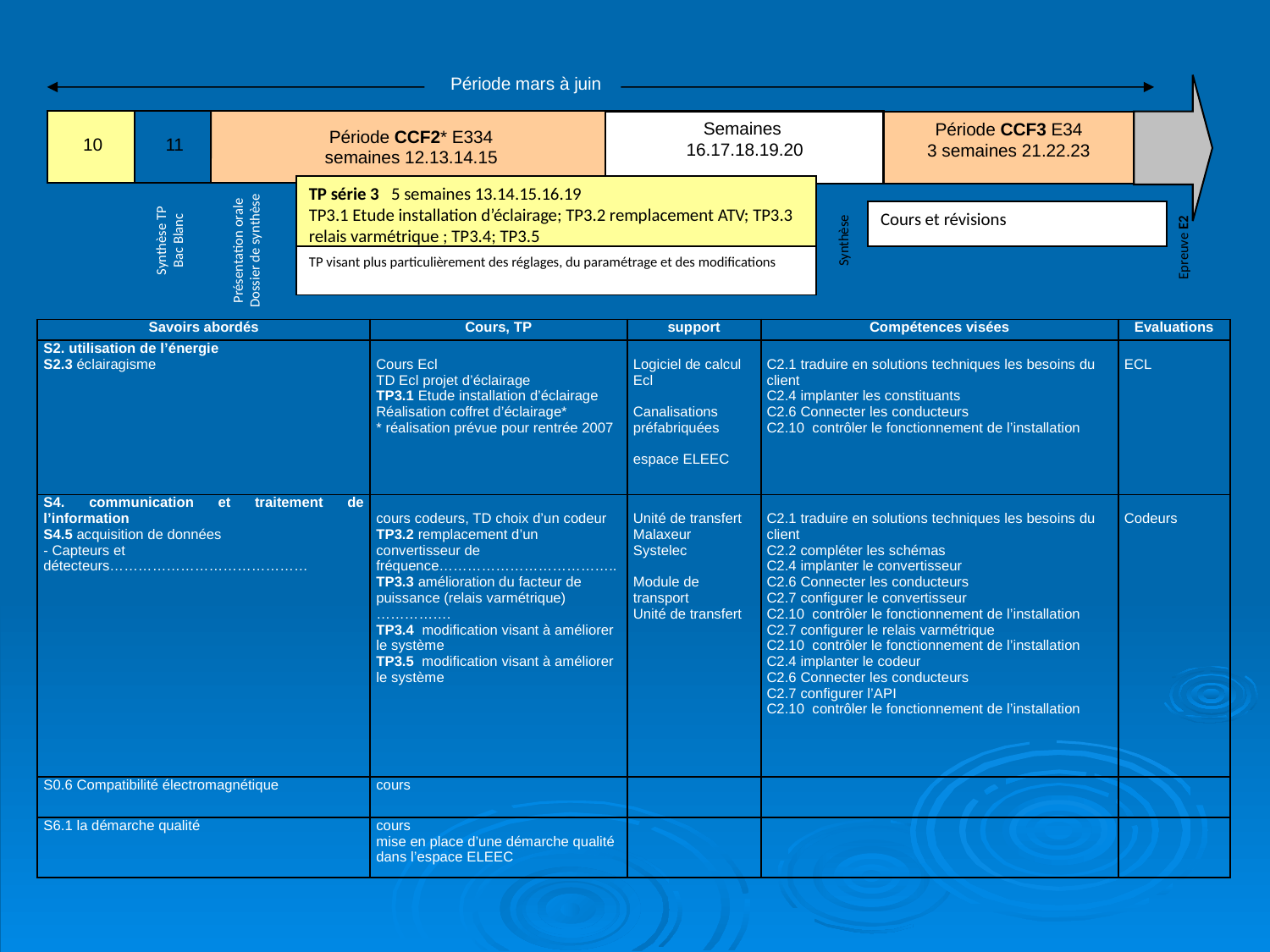

Période mars à juin

Semaines
16.17.18.19.20

Période CCF3 E34
3 semaines 21.22.23

 Période CCF2* E334
 semaines 12.13.14.15

10
11
TP série 3   5 semaines 13.14.15.16.19
TP3.1 Etude installation d’éclairage; TP3.2 remplacement ATV; TP3.3 relais varmétrique ; TP3.4; TP3.5

Cours et révisions
Synthèse TP
Bac Blanc
Synthèse
Présentation orale
Dossier de synthèse
Epreuve E2
TP visant plus particulièrement des réglages, du paramétrage et des modifications

| Savoirs abordés | Cours, TP | support | Compétences visées | Evaluations |
| --- | --- | --- | --- | --- |
| S2. utilisation de l’énergie S2.3 éclairagisme | Cours Ecl TD Ecl projet d’éclairage TP3.1 Etude installation d’éclairage Réalisation coffret d’éclairage\* \* réalisation prévue pour rentrée 2007 | Logiciel de calcul Ecl Canalisations préfabriquées espace ELEEC | C2.1 traduire en solutions techniques les besoins du client C2.4 implanter les constituants C2.6 Connecter les conducteurs C2.10 contrôler le fonctionnement de l’installation | ECL |
| S4. communication et traitement de l’information S4.5 acquisition de données - Capteurs et détecteurs…………………………………… | cours codeurs, TD choix d’un codeur TP3.2 remplacement d’un convertisseur de fréquence……………………………….. TP3.3 amélioration du facteur de puissance (relais varmétrique) ……………. TP3.4 modification visant à améliorer le système TP3.5 modification visant à améliorer le système | Unité de transfert Malaxeur Systelec Module de transport Unité de transfert | C2.1 traduire en solutions techniques les besoins du client C2.2 compléter les schémas C2.4 implanter le convertisseur C2.6 Connecter les conducteurs C2.7 configurer le convertisseur C2.10 contrôler le fonctionnement de l’installation C2.7 configurer le relais varmétrique C2.10 contrôler le fonctionnement de l’installation C2.4 implanter le codeur C2.6 Connecter les conducteurs C2.7 configurer l’API C2.10 contrôler le fonctionnement de l’installation | Codeurs |
| S0.6 Compatibilité électromagnétique | cours |  |  |  |
| S6.1 la démarche qualité | cours mise en place d’une démarche qualité dans l’espace ELEEC |  |  |  |